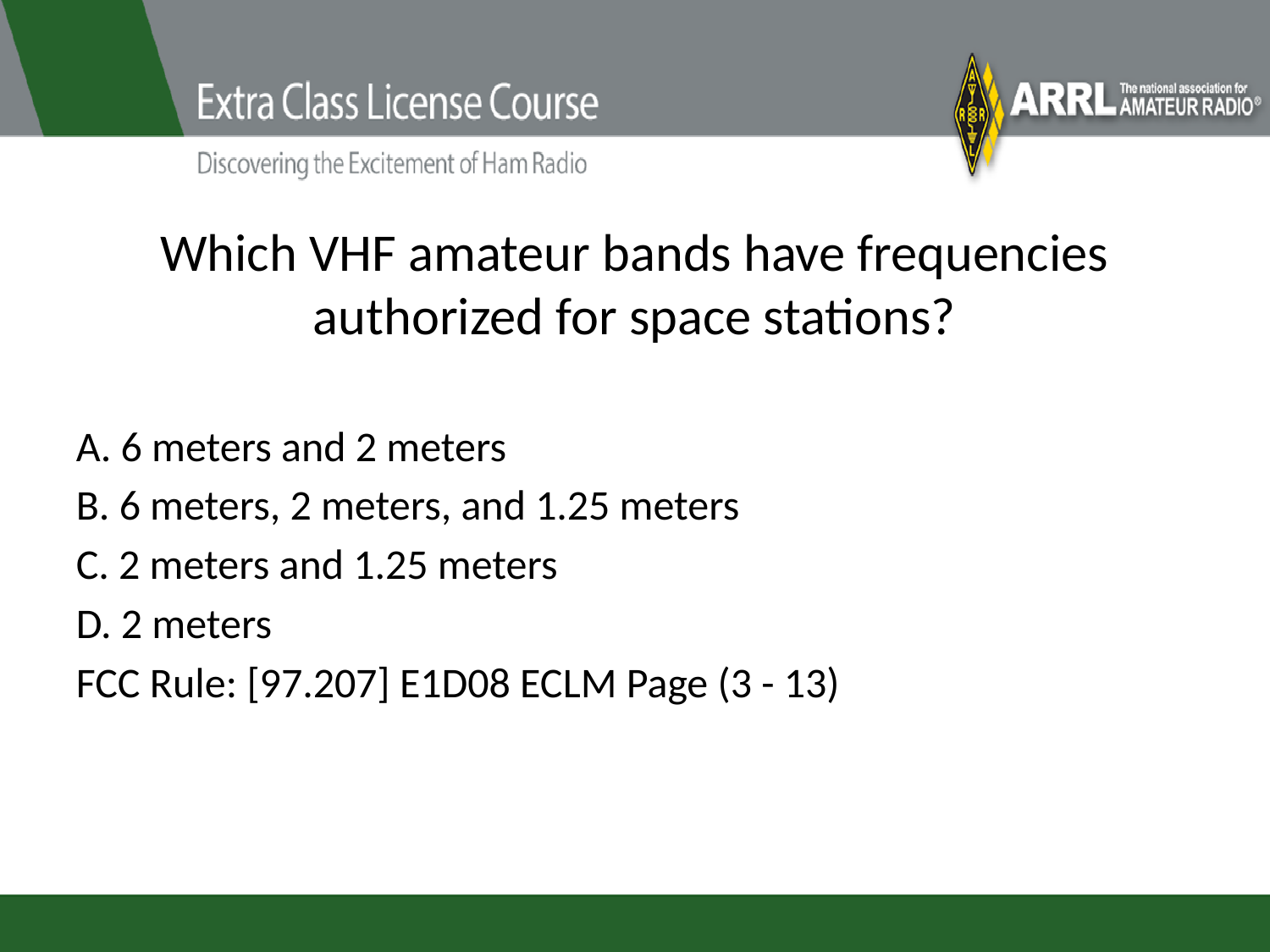

# Which VHF amateur bands have frequencies authorized for space stations?
A. 6 meters and 2 meters
B. 6 meters, 2 meters, and 1.25 meters
C. 2 meters and 1.25 meters
D. 2 meters
FCC Rule: [97.207] E1D08 ECLM Page (3 - 13)